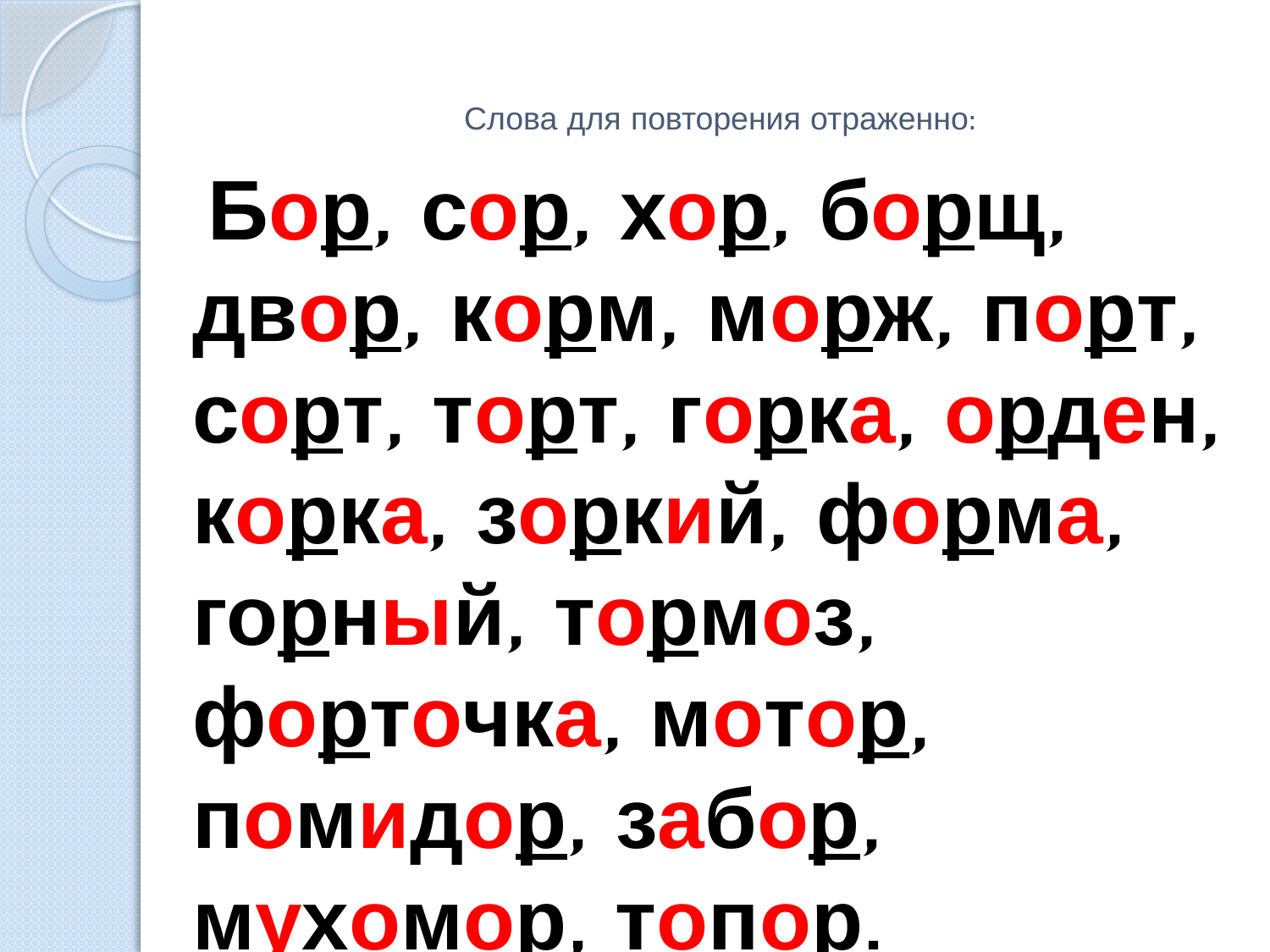

# Слова для повторения отраженно:
  Бор, сор, хор, борщ, двор, корм, морж, порт, сорт, торт, горка, орден, корка, зоркий, форма, горный, тормоз, форточка, мотор, помидор, забор, мухомор, топор.